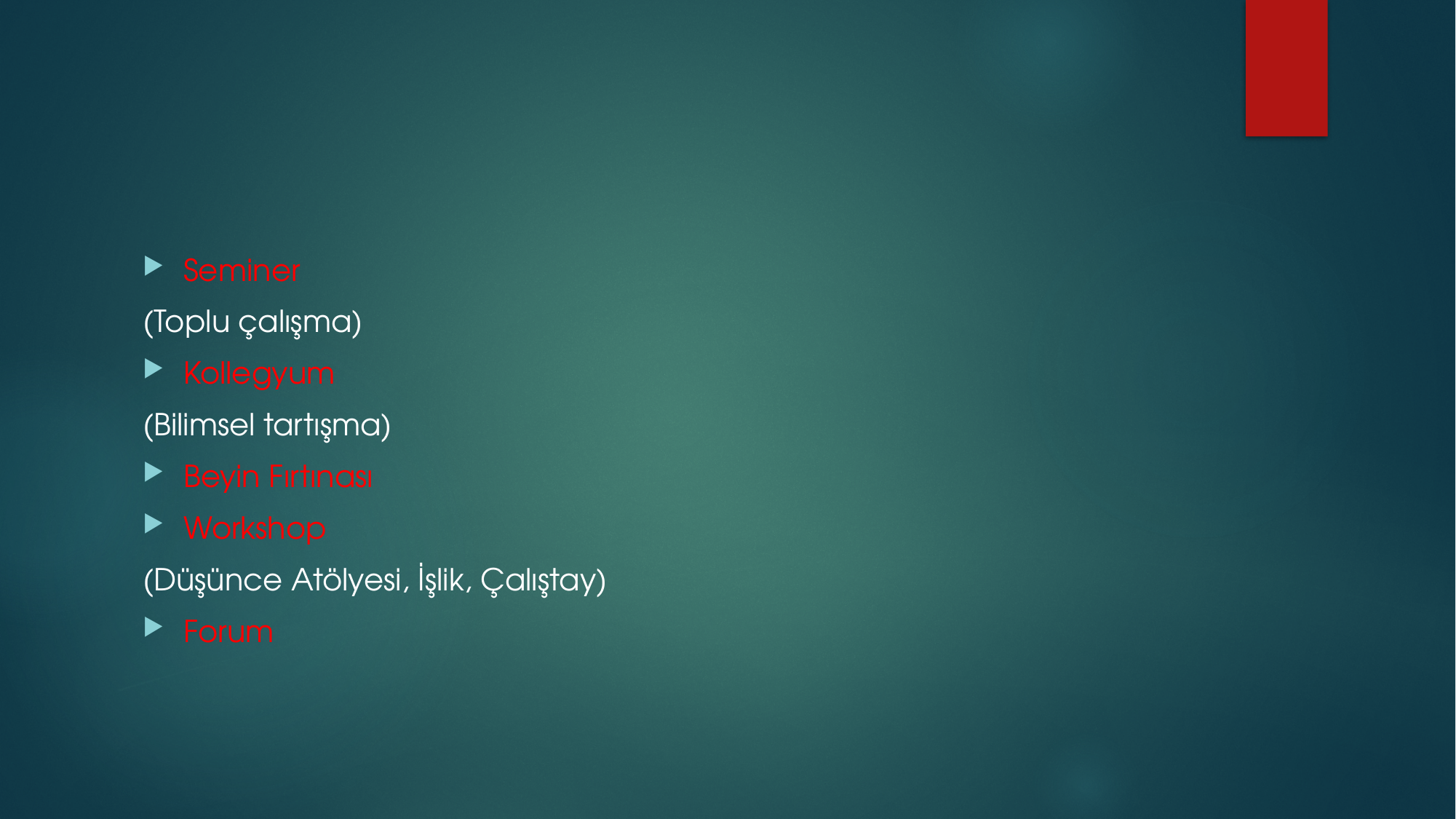

#
Seminer
(Toplu çalışma)
Kollegyum
(Bilimsel tartışma)
Beyin Fırtınası
Workshop
(Düşünce Atölyesi, İşlik, Çalıştay)
Forum